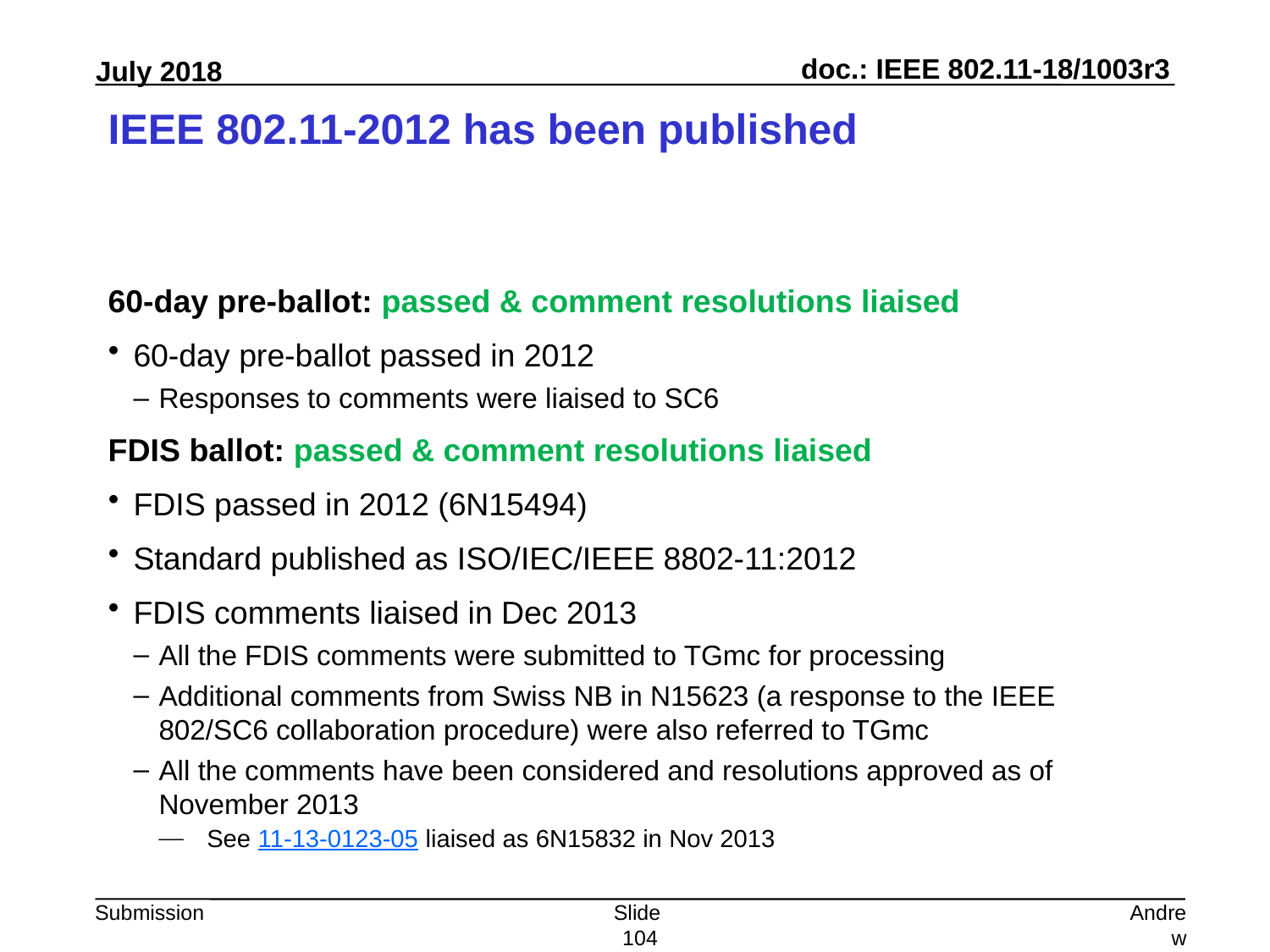

# IEEE 802.11-2012 has been published
60-day pre-ballot: passed & comment resolutions liaised
60-day pre-ballot passed in 2012
Responses to comments were liaised to SC6
FDIS ballot: passed & comment resolutions liaised
FDIS passed in 2012 (6N15494)
Standard published as ISO/IEC/IEEE 8802-11:2012
FDIS comments liaised in Dec 2013
All the FDIS comments were submitted to TGmc for processing
Additional comments from Swiss NB in N15623 (a response to the IEEE 802/SC6 collaboration procedure) were also referred to TGmc
All the comments have been considered and resolutions approved as of November 2013
See 11-13-0123-05 liaised as 6N15832 in Nov 2013
Slide 104
Andrew Myles, Cisco